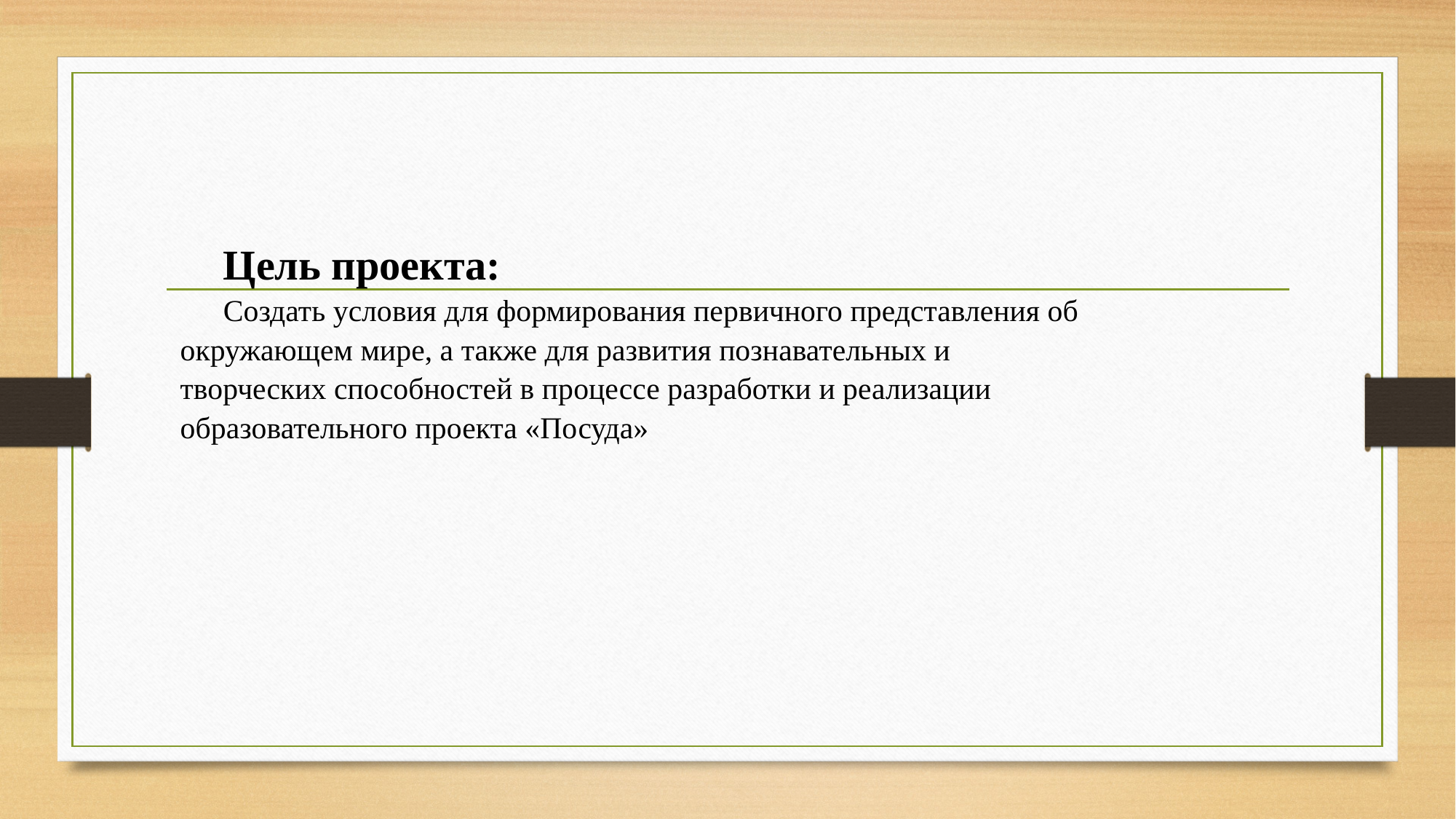

Цель проекта:
Создать условия для формирования первичного представления об окружающем мире, а также для развития познавательных и творческих способностей в процессе разработки и реализации образовательного проекта «Посуда»